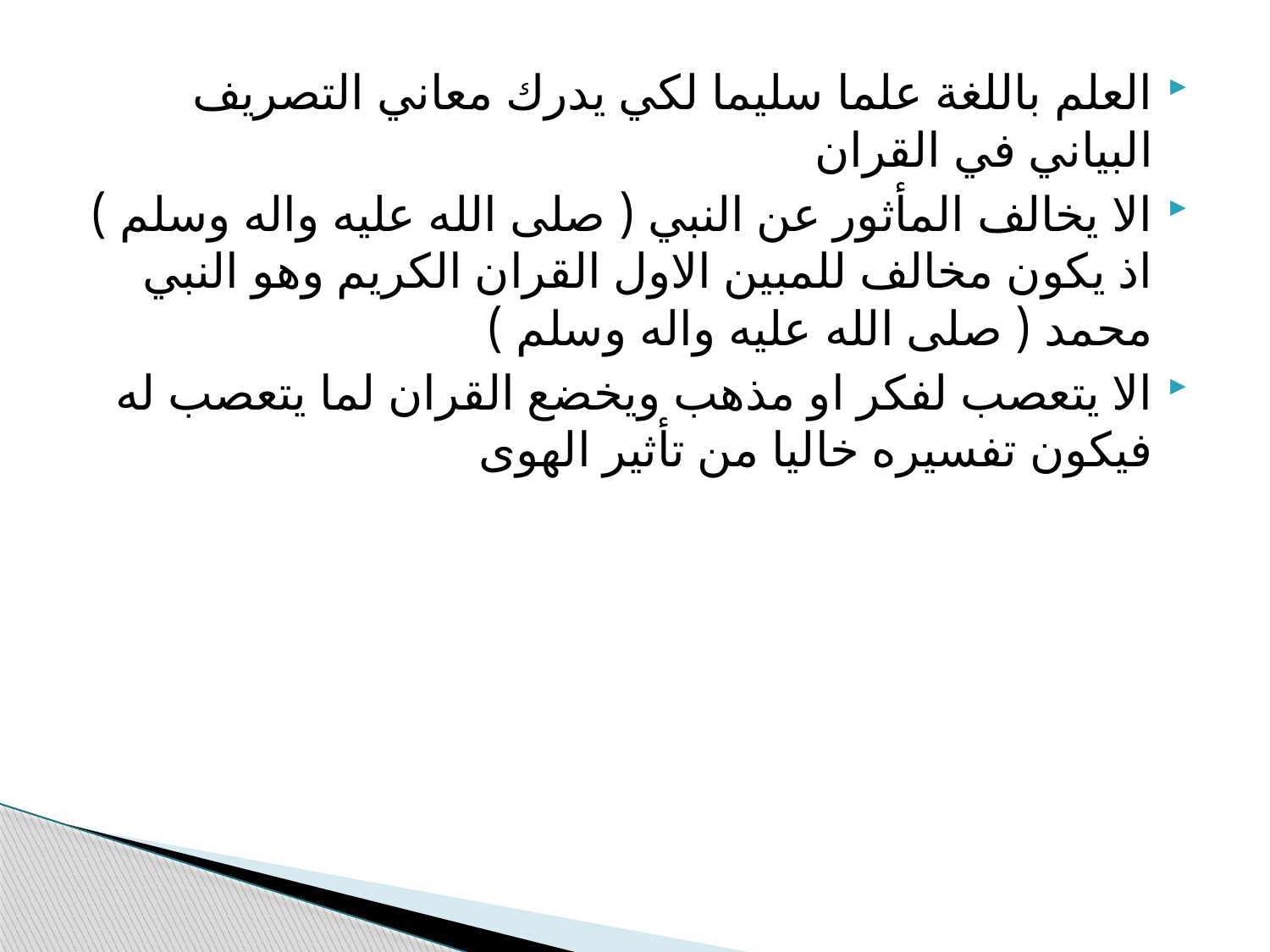

العلم باللغة علما سليما لكي يدرك معاني التصريف البياني في القران
الا يخالف المأثور عن النبي ( صلى الله عليه واله وسلم ) اذ يكون مخالف للمبين الاول القران الكريم وهو النبي محمد ( صلى الله عليه واله وسلم )
الا يتعصب لفكر او مذهب ويخضع القران لما يتعصب له فيكون تفسيره خاليا من تأثير الهوى